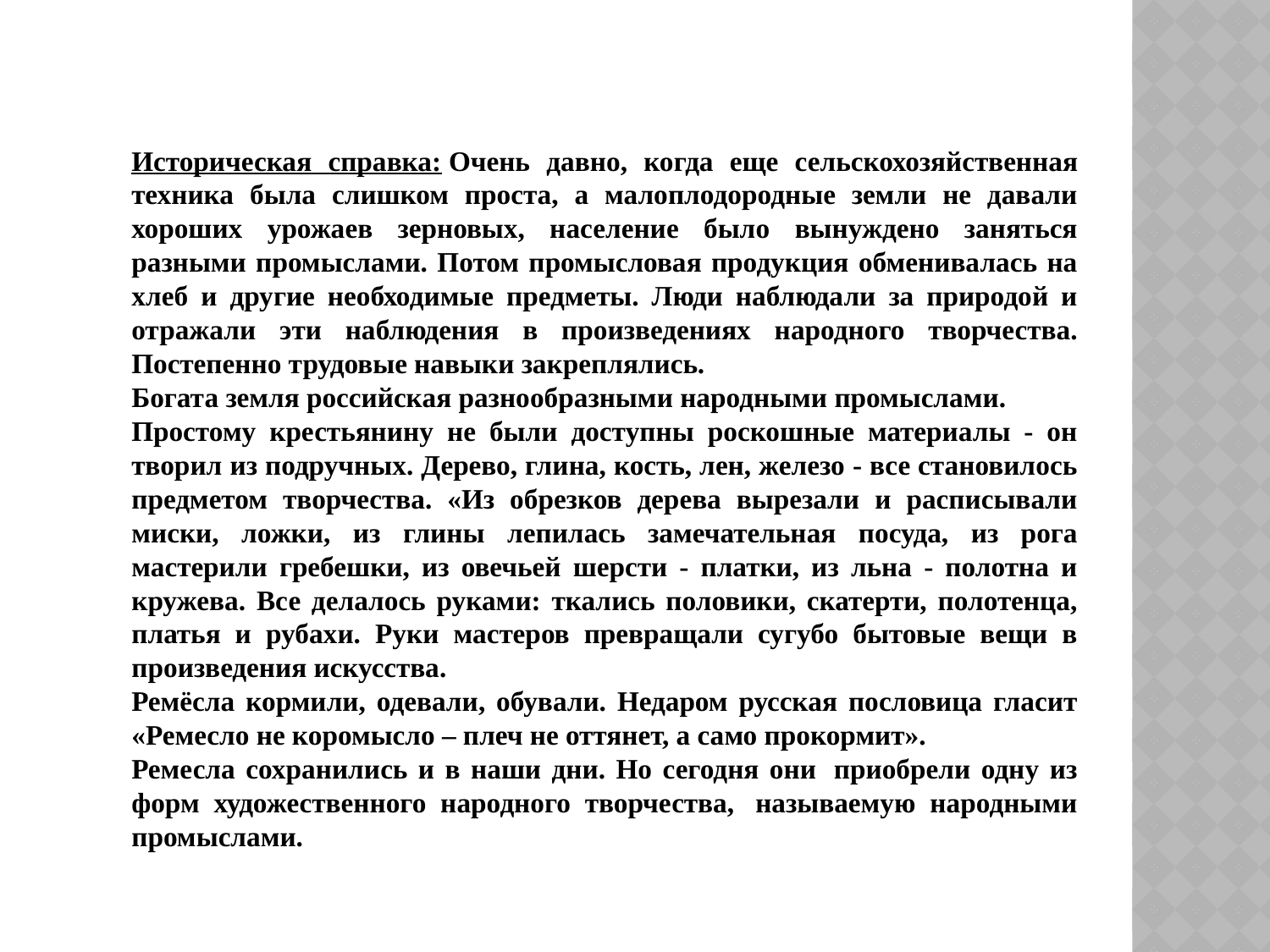

Историческая справка: Очень давно, когда еще сельскохозяйственная техника была слишком проста, а малоплодородные земли не давали хороших урожаев зерновых, население было вынуждено заняться разными промыслами. Потом промысловая продукция обменивалась на хлеб и другие необходимые предметы. Люди наблюдали за природой и отражали эти наблюдения в произведениях народного творчества. Постепенно трудовые навыки закреплялись.
Богата земля российская разнообразными народными промыслами.
Простому крестьянину не были доступны роскошные материалы - он творил из подручных. Дерево, глина, кость, лен, железо - все становилось предметом творчества. «Из обрезков дерева вырезали и расписывали миски, ложки, из глины лепилась замечательная посуда, из рога мастерили гребешки, из овечьей шерсти - платки, из льна - полотна и кружева. Все делалось руками: ткались половики, скатерти, полотенца, платья и рубахи. Руки мастеров превращали сугубо бытовые вещи в произведения искусства.
Ремёсла кормили, одевали, обували. Недаром русская пословица гласит «Ремесло не коромысло – плеч не оттянет, а само прокормит».
Ремесла сохранились и в наши дни. Но сегодня они  приобрели одну из форм художественного народного творчества,  называемую народными промыслами.